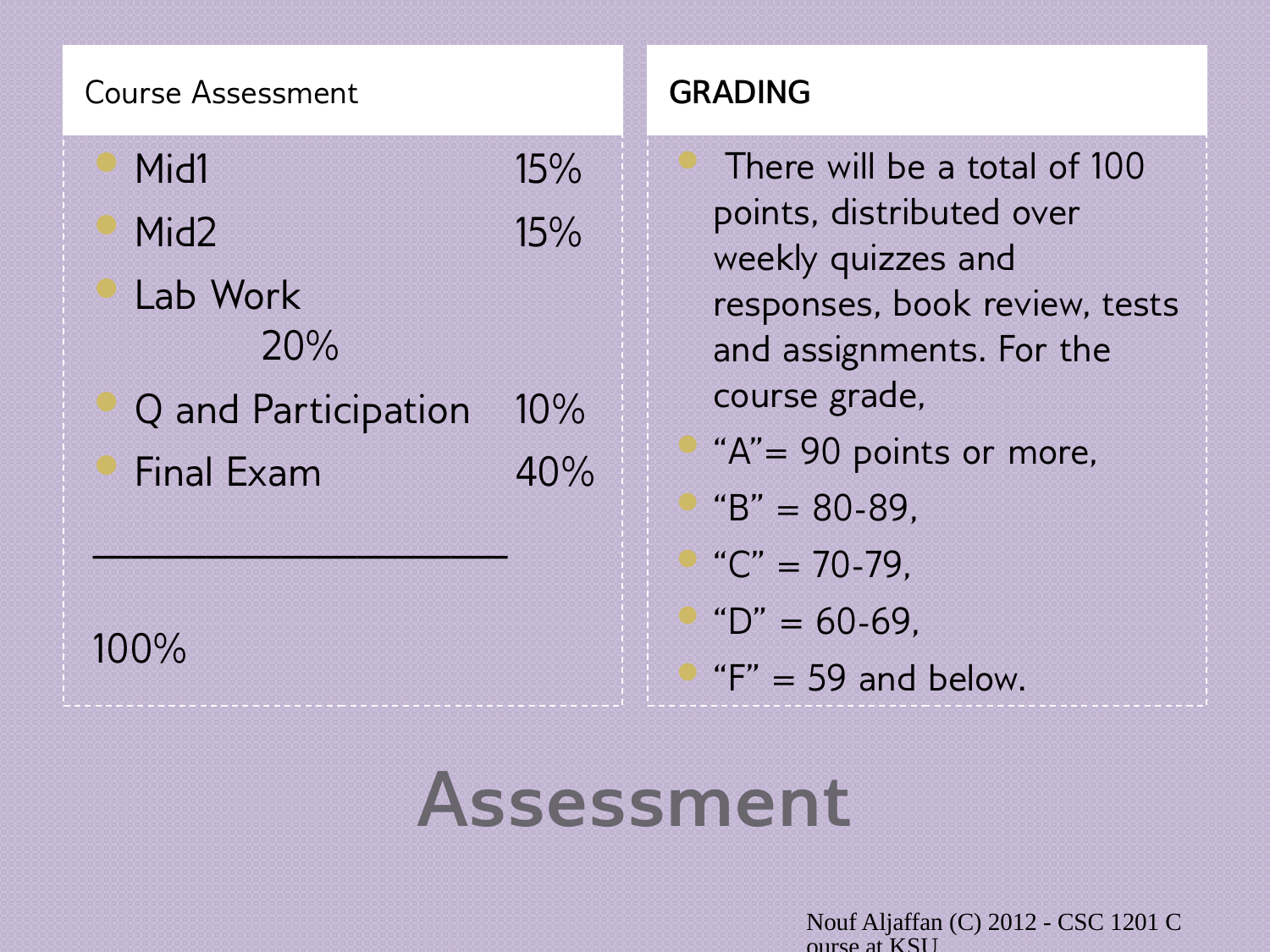

Course Assessment
GRADING
Mid1			15%
Mid2			15%
Lab Work			20%
Q and Participation	10%
Final Exam		40%
______________________
			        100%
 There will be a total of 100 points, distributed over weekly quizzes and responses, book review, tests and assignments. For the course grade,
“A”= 90 points or more,
“B” = 80-89,
“C” = 70-79,
“D” = 60-69,
“F” = 59 and below.
# Assessment
Nouf Aljaffan (C) 2012 - CSC 1201 Course at KSU